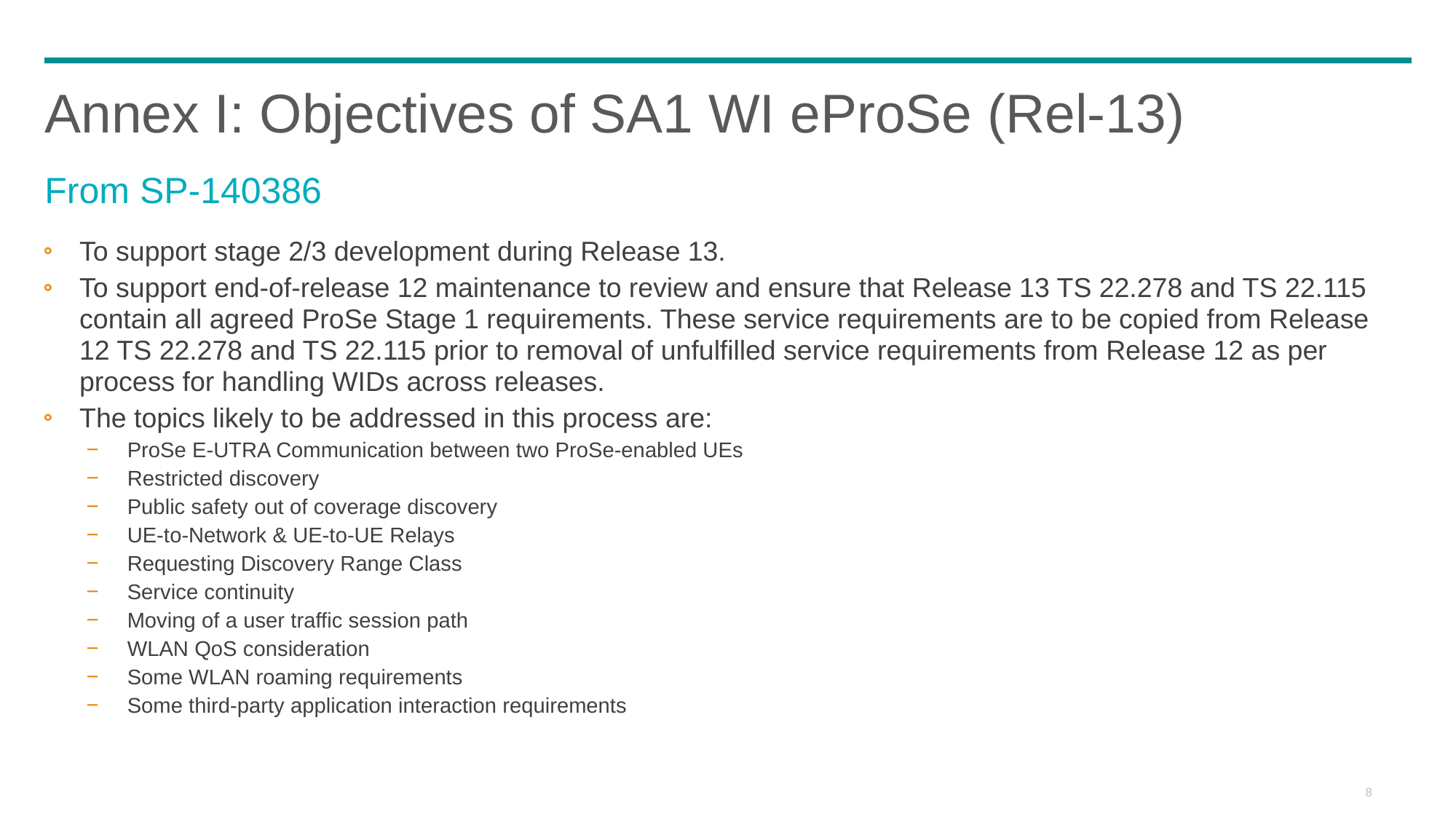

# Annex I: Objectives of SA1 WI eProSe (Rel-13)
From SP-140386
To support stage 2/3 development during Release 13.
To support end-of-release 12 maintenance to review and ensure that Release 13 TS 22.278 and TS 22.115 contain all agreed ProSe Stage 1 requirements. These service requirements are to be copied from Release 12 TS 22.278 and TS 22.115 prior to removal of unfulfilled service requirements from Release 12 as per process for handling WIDs across releases.
The topics likely to be addressed in this process are:
ProSe E-UTRA Communication between two ProSe-enabled UEs
Restricted discovery
Public safety out of coverage discovery
UE-to-Network & UE-to-UE Relays
Requesting Discovery Range Class
Service continuity
Moving of a user traffic session path
WLAN QoS consideration
Some WLAN roaming requirements
Some third-party application interaction requirements